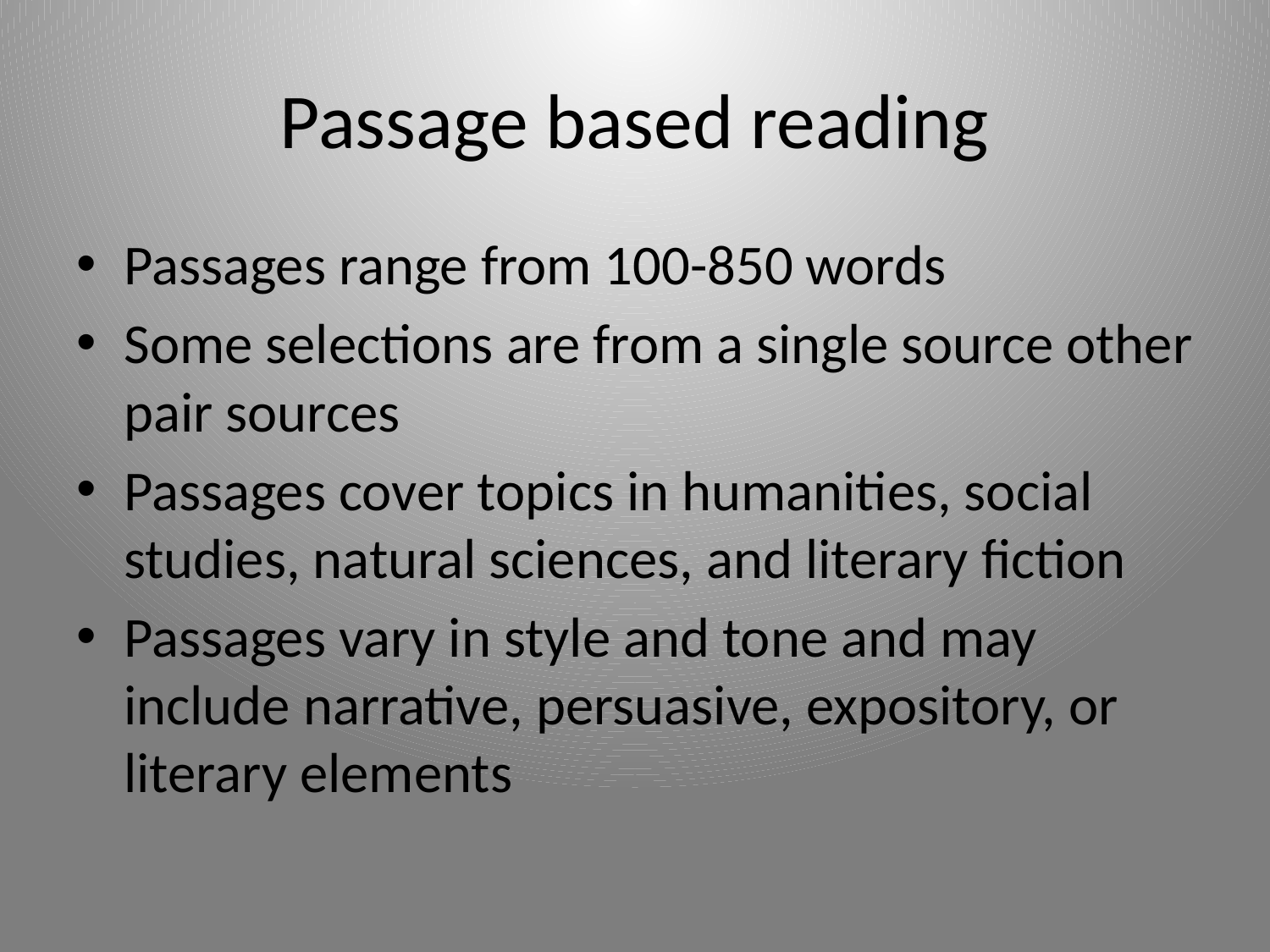

# Passage based reading
Passages range from 100-850 words
Some selections are from a single source other pair sources
Passages cover topics in humanities, social studies, natural sciences, and literary fiction
Passages vary in style and tone and may include narrative, persuasive, expository, or literary elements